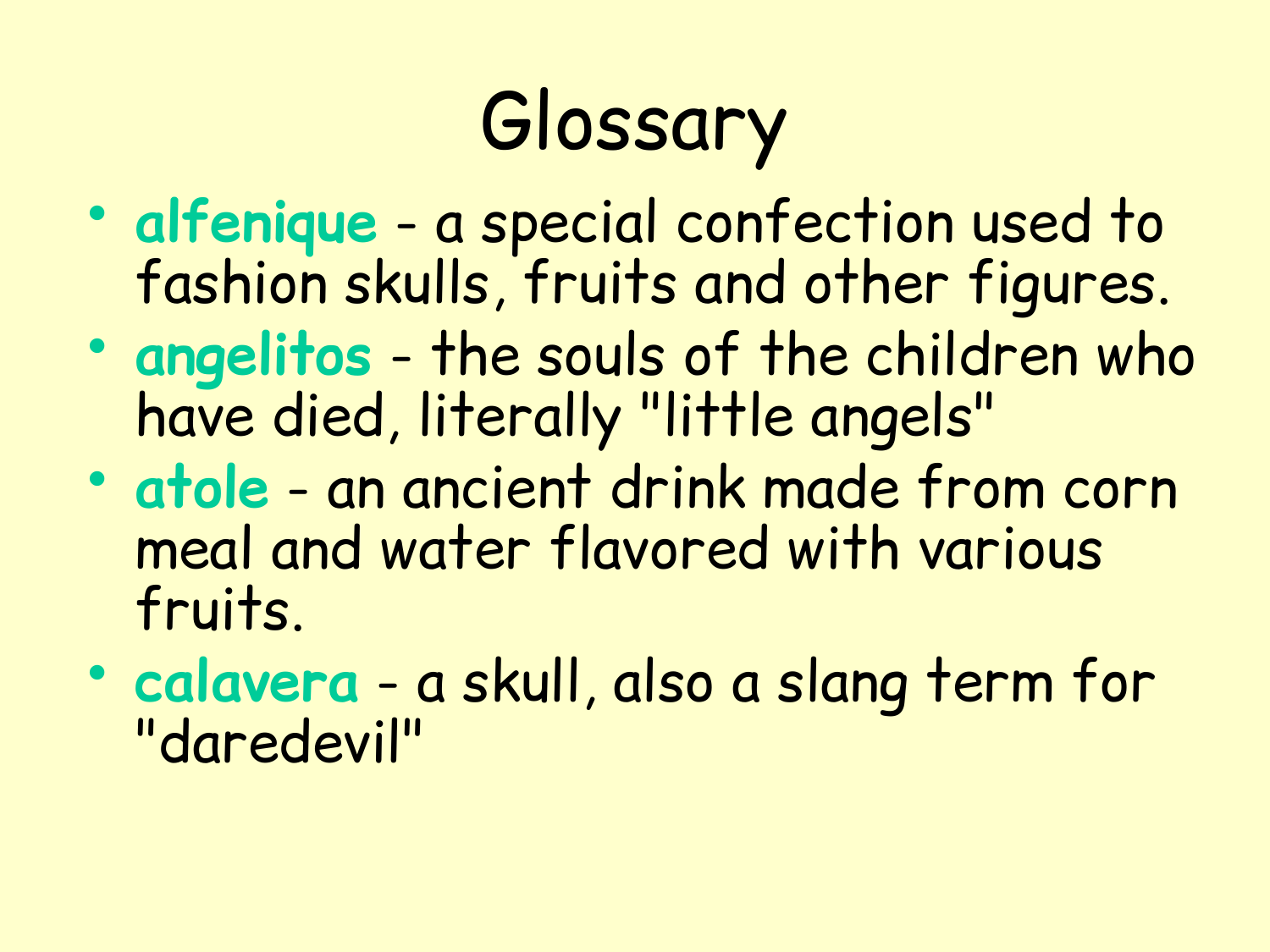

# Glossary
alfenique - a special confection used to fashion skulls, fruits and other figures.
angelitos - the souls of the children who have died, literally "little angels"
atole - an ancient drink made from corn meal and water flavored with various fruits.
calavera - a skull, also a slang term for "daredevil"